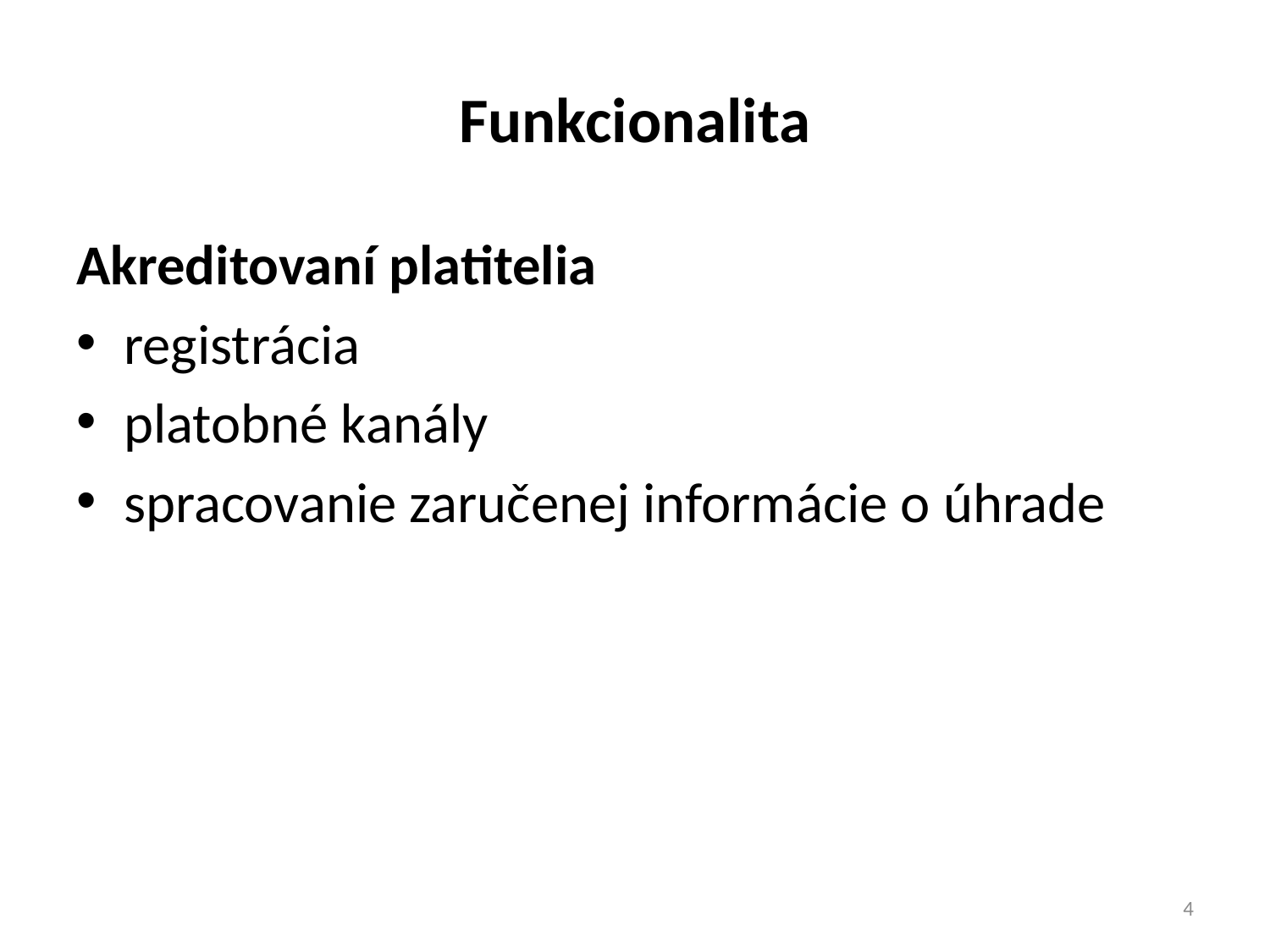

# Funkcionalita
Akreditovaní platitelia
registrácia
platobné kanály
spracovanie zaručenej informácie o úhrade

4